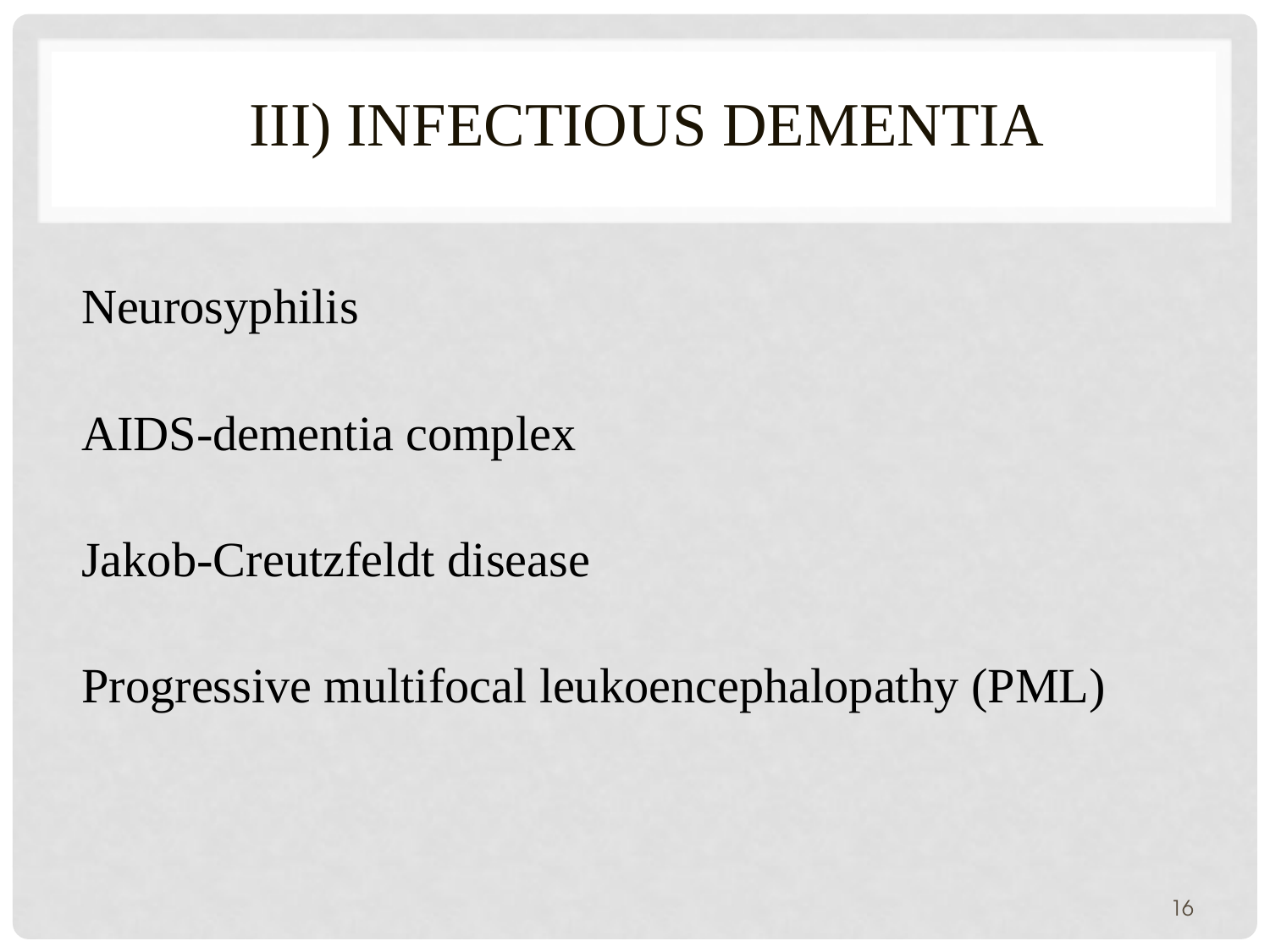

# III) INFECTIOUS DEMENTIA
Neurosyphilis

AIDS-dementia complex

Jakob-Creutzfeldt disease

Progressive multifocal leukoencephalopathy (PML)
16